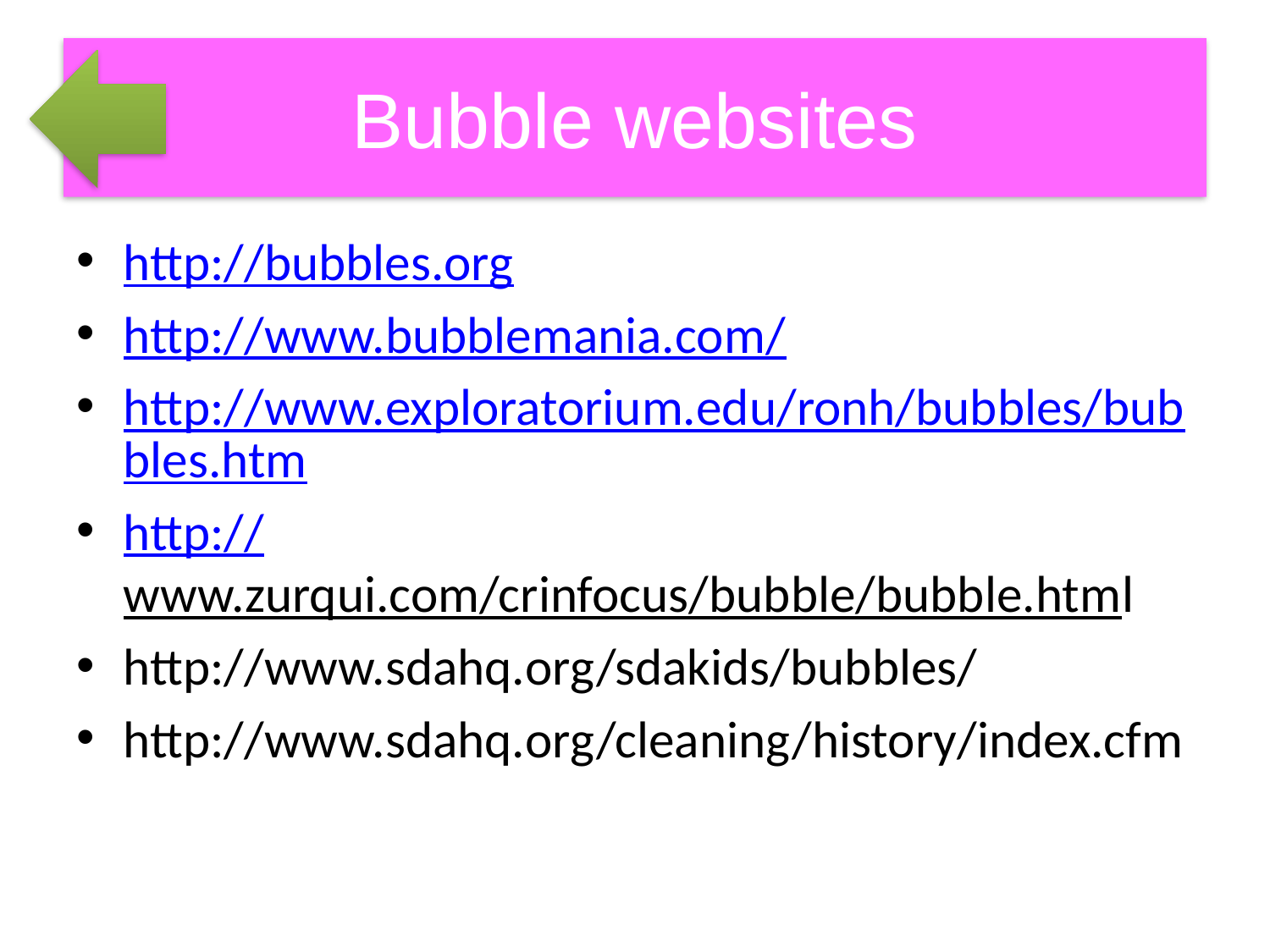

# Bubble websites

http://bubbles.org
http://www.bubblemania.com/
http://www.exploratorium.edu/ronh/bubbles/bubbles.htm
http://www.zurqui.com/crinfocus/bubble/bubble.html
http://www.sdahq.org/sdakids/bubbles/
http://www.sdahq.org/cleaning/history/index.cfm